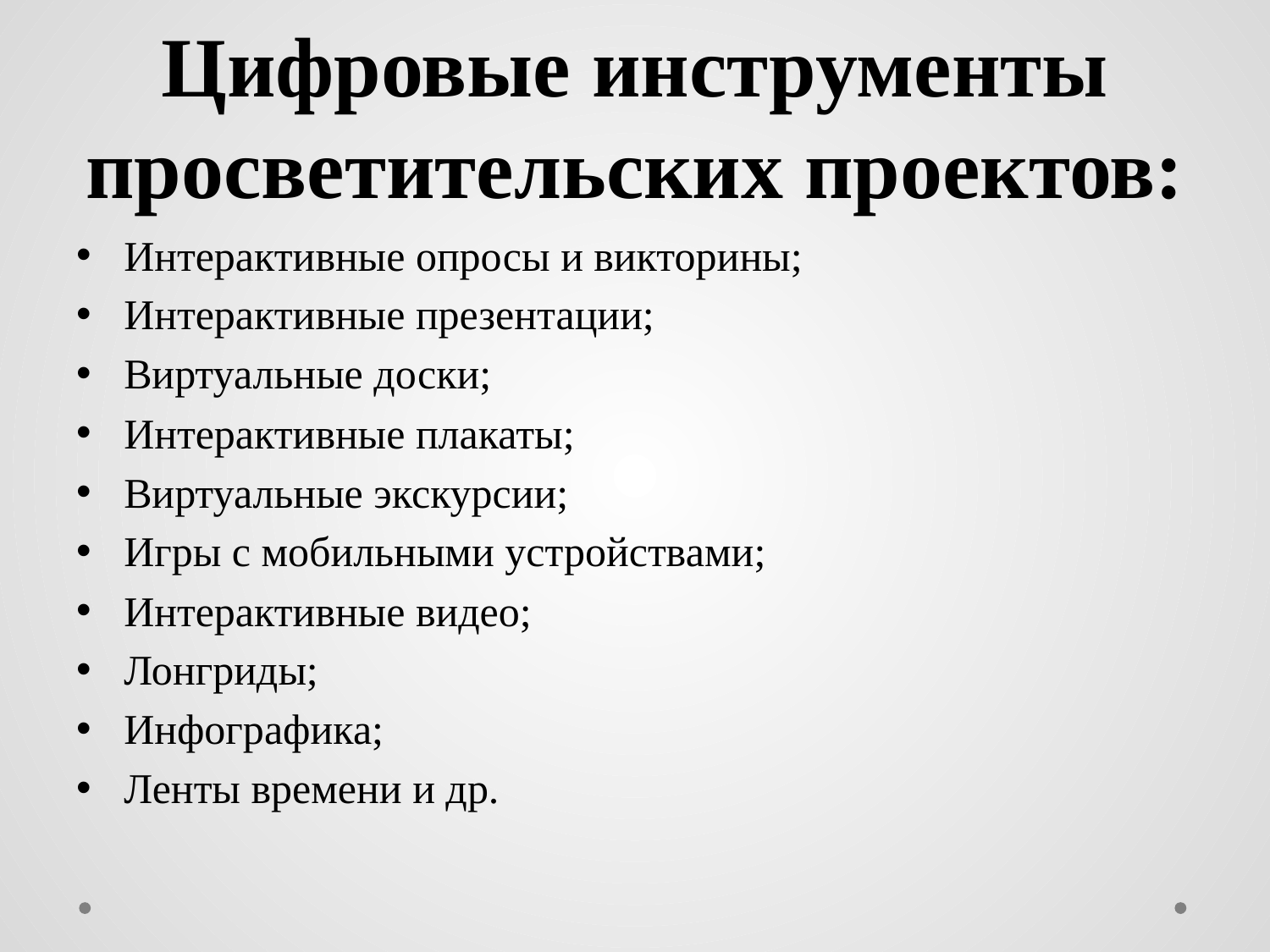

# Цифровые инструменты просветительских проектов:
Интерактивные опросы и викторины;
Интерактивные презентации;
Виртуальные доски;
Интерактивные плакаты;
Виртуальные экскурсии;
Игры с мобильными устройствами;
Интерактивные видео;
Лонгриды;
Инфографика;
Ленты времени и др.